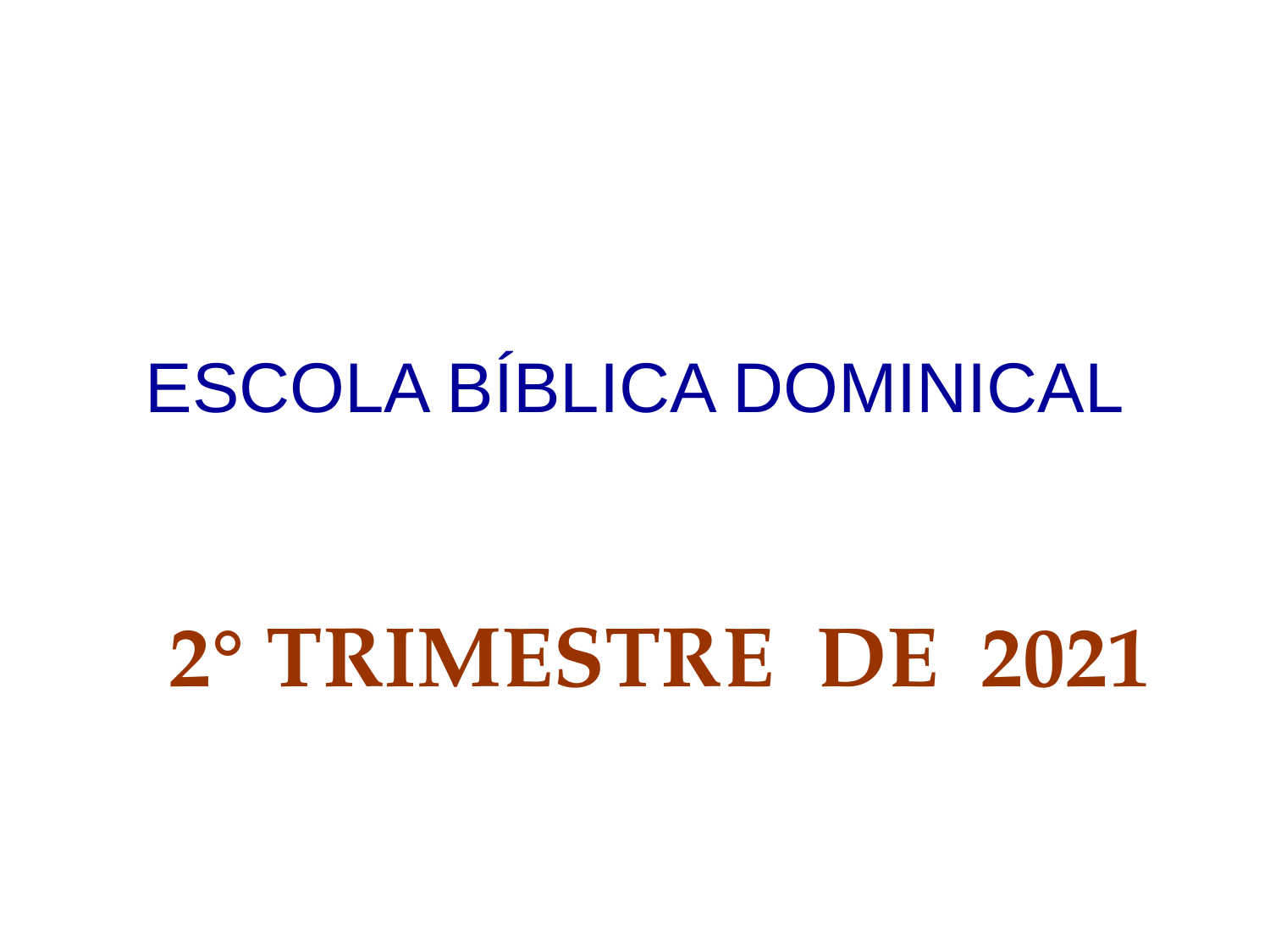

ESCOLA BÍBLICA DOMINICAL
2° TRIMESTRE  DE  2021